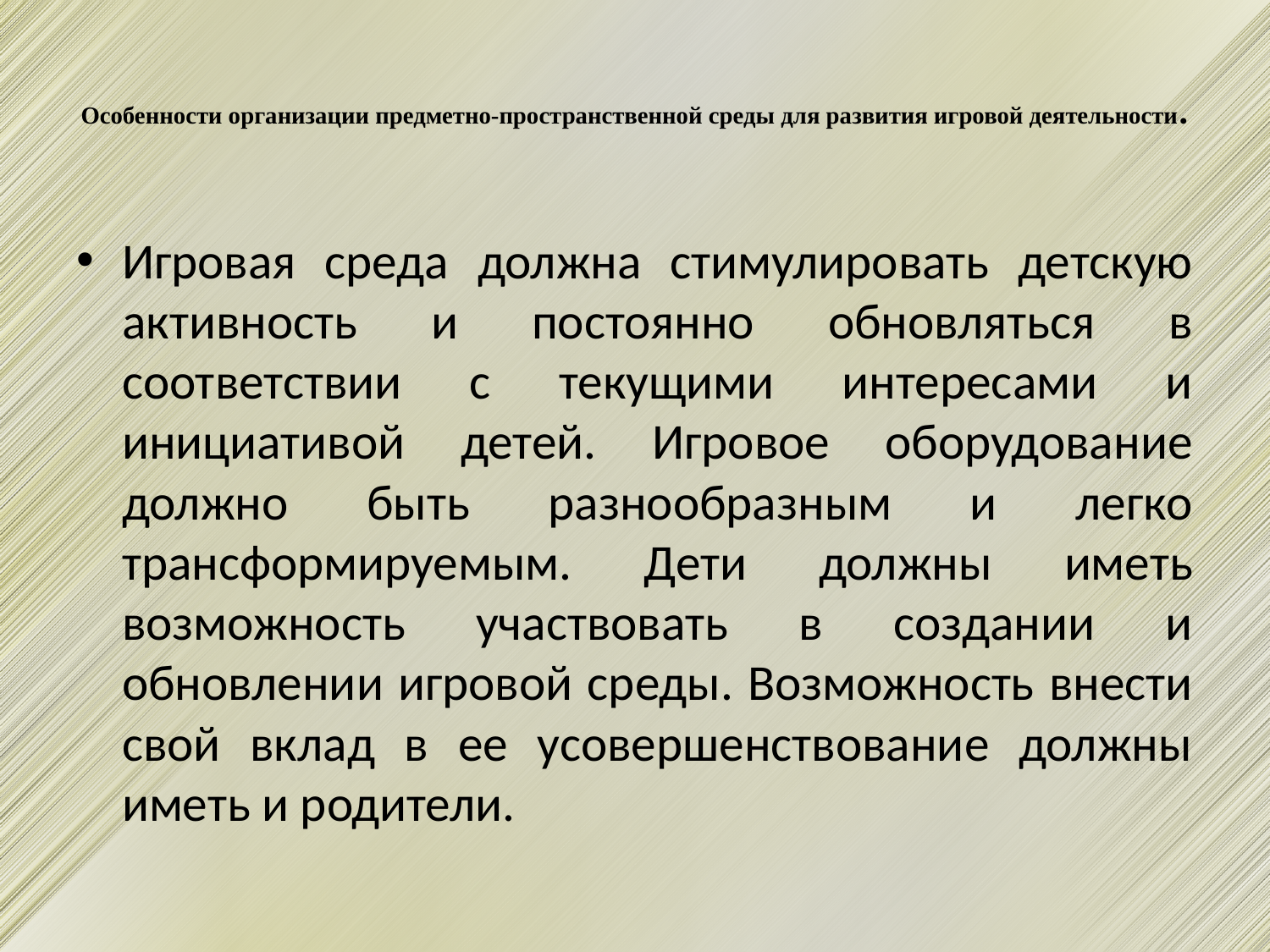

# Особенности организации предметно-пространственной среды для развития игровой деятельности.
Игровая среда должна стимулировать детскую активность и постоянно обновляться в соответствии с текущими интересами и инициативой детей. Игровое оборудование должно быть разнообразным и легко трансформируемым. Дети должны иметь возможность участвовать в создании и обновлении игровой среды. Возможность внести свой вклад в ее усовершенствование должны иметь и родители.